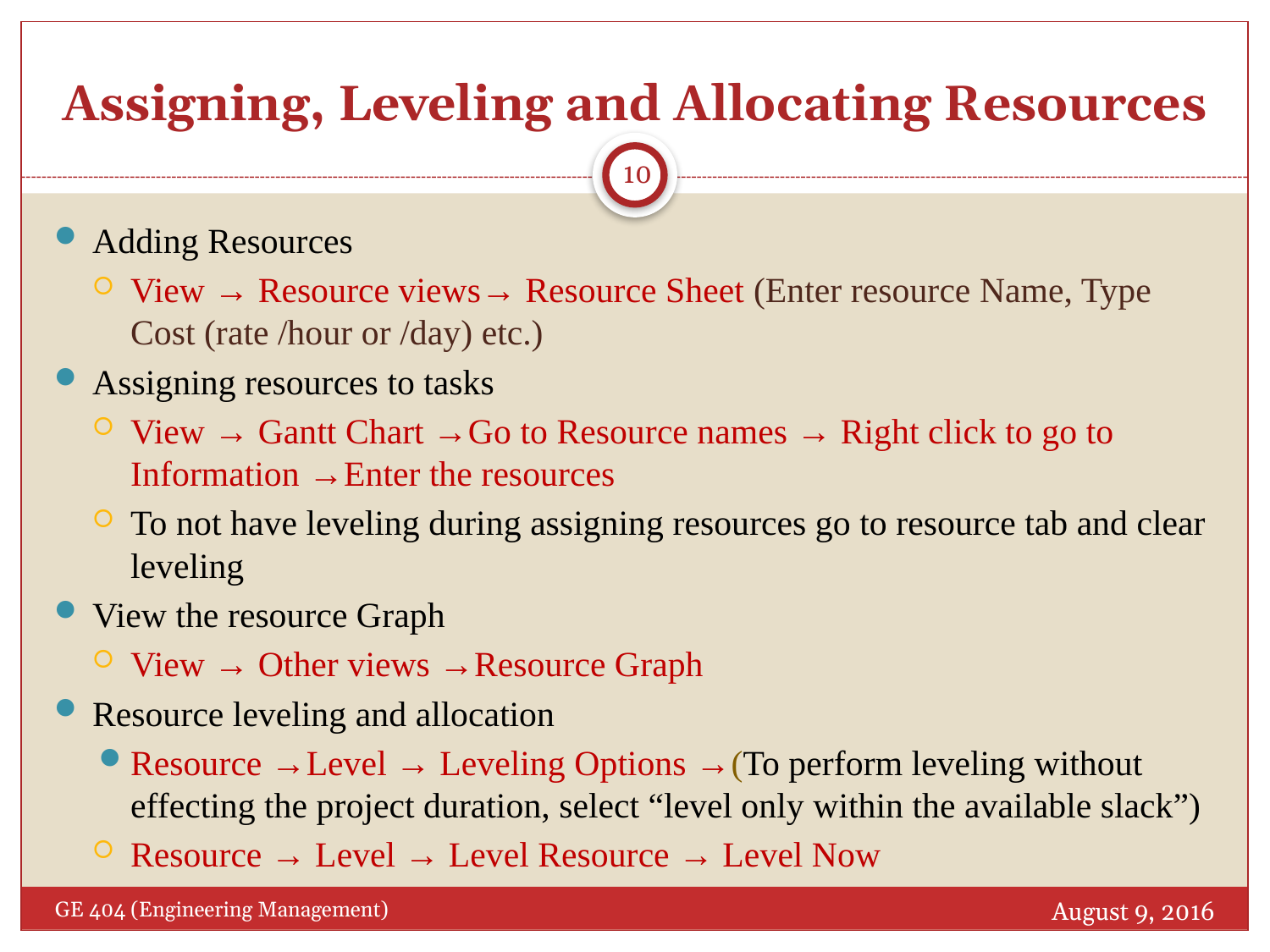

# Assigning, Leveling and Allocating Resources
10
Adding Resources
View → Resource views→ Resource Sheet (Enter resource Name, Type Cost (rate /hour or /day) etc.)
Assigning resources to tasks
View → Gantt Chart →Go to Resource names → Right click to go to Information →Enter the resources
To not have leveling during assigning resources go to resource tab and clear leveling
View the resource Graph
View → Other views →Resource Graph
Resource leveling and allocation
Resource →Level → Leveling Options →(To perform leveling without effecting the project duration, select “level only within the available slack”)
Resource → Level → Level Resource → Level Now
August 9, 2016
GE 404 (Engineering Management)